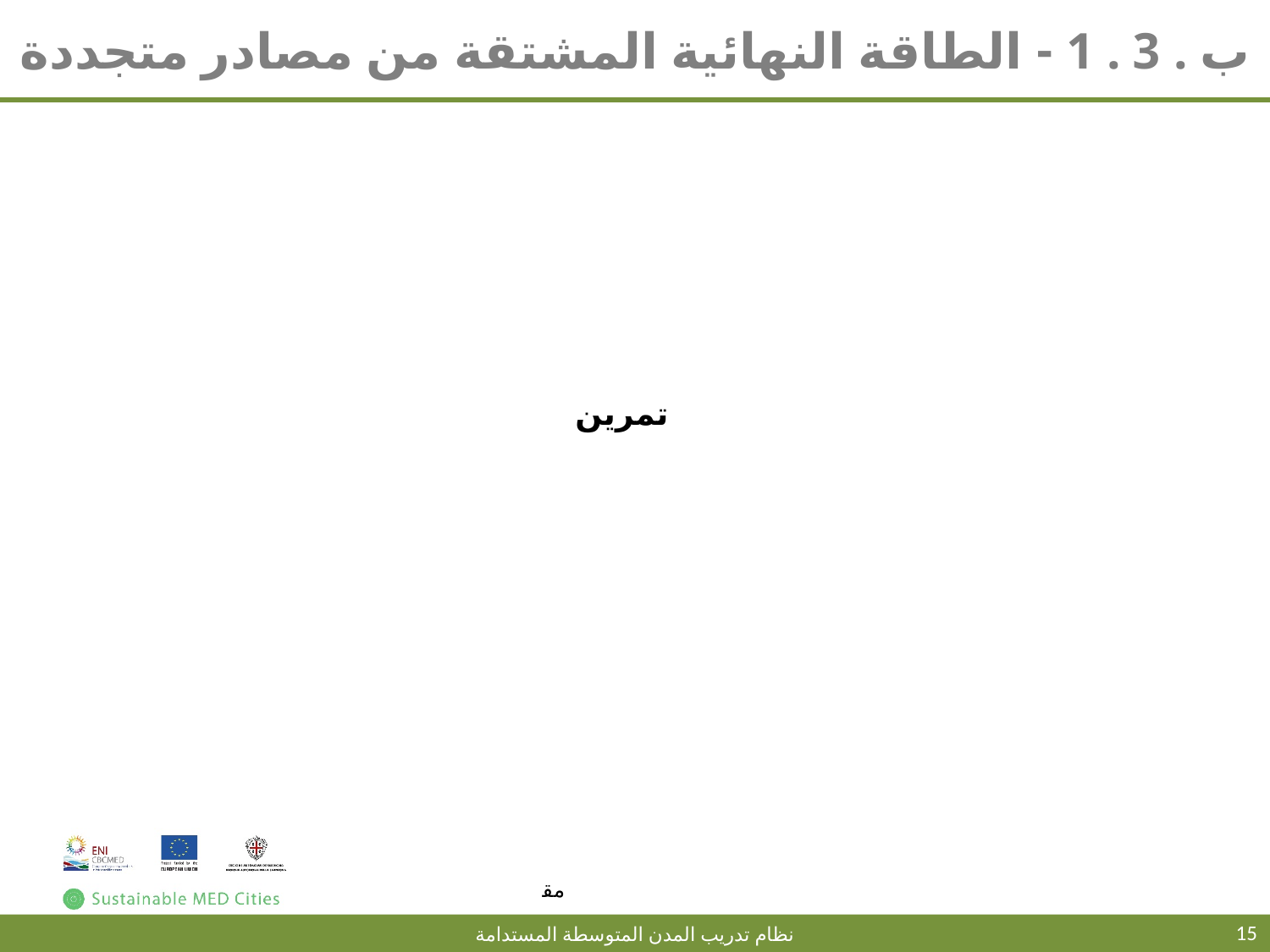

# ب . 3 . 1 - الطاقة النهائية المشتقة من مصادر متجددة

تمرين

15